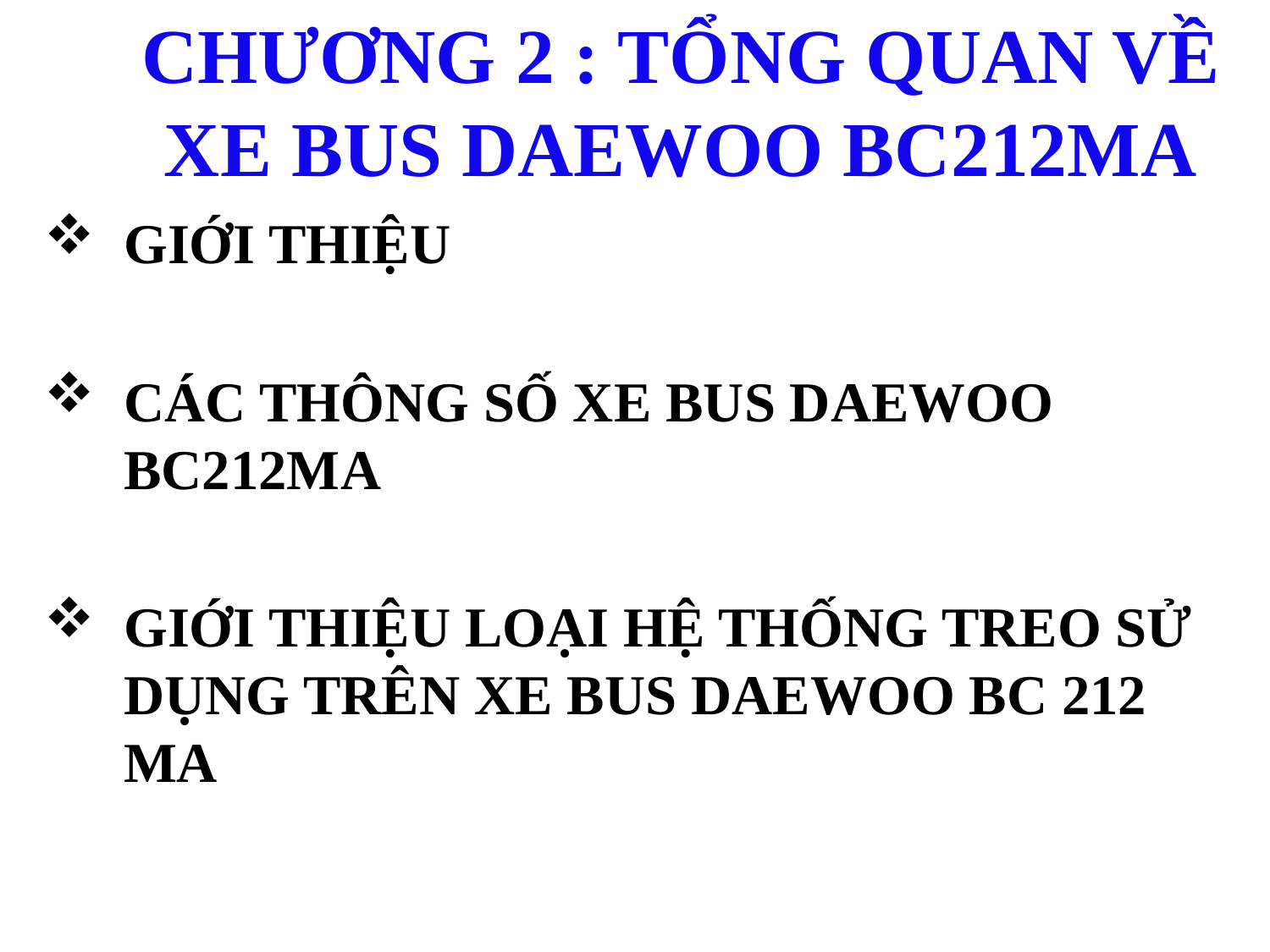

CHƯƠNG 2 : TỔNG QUAN VỀ XE BUS DAEWOO BC212MA
GIỚI THIỆU

CÁC THÔNG SỐ XE BUS DAEWOO BC212MA

GIỚI THIỆU LOẠI HỆ THỐNG TREO SỬ DỤNG TRÊN XE BUS DAEWOO BC 212 MA